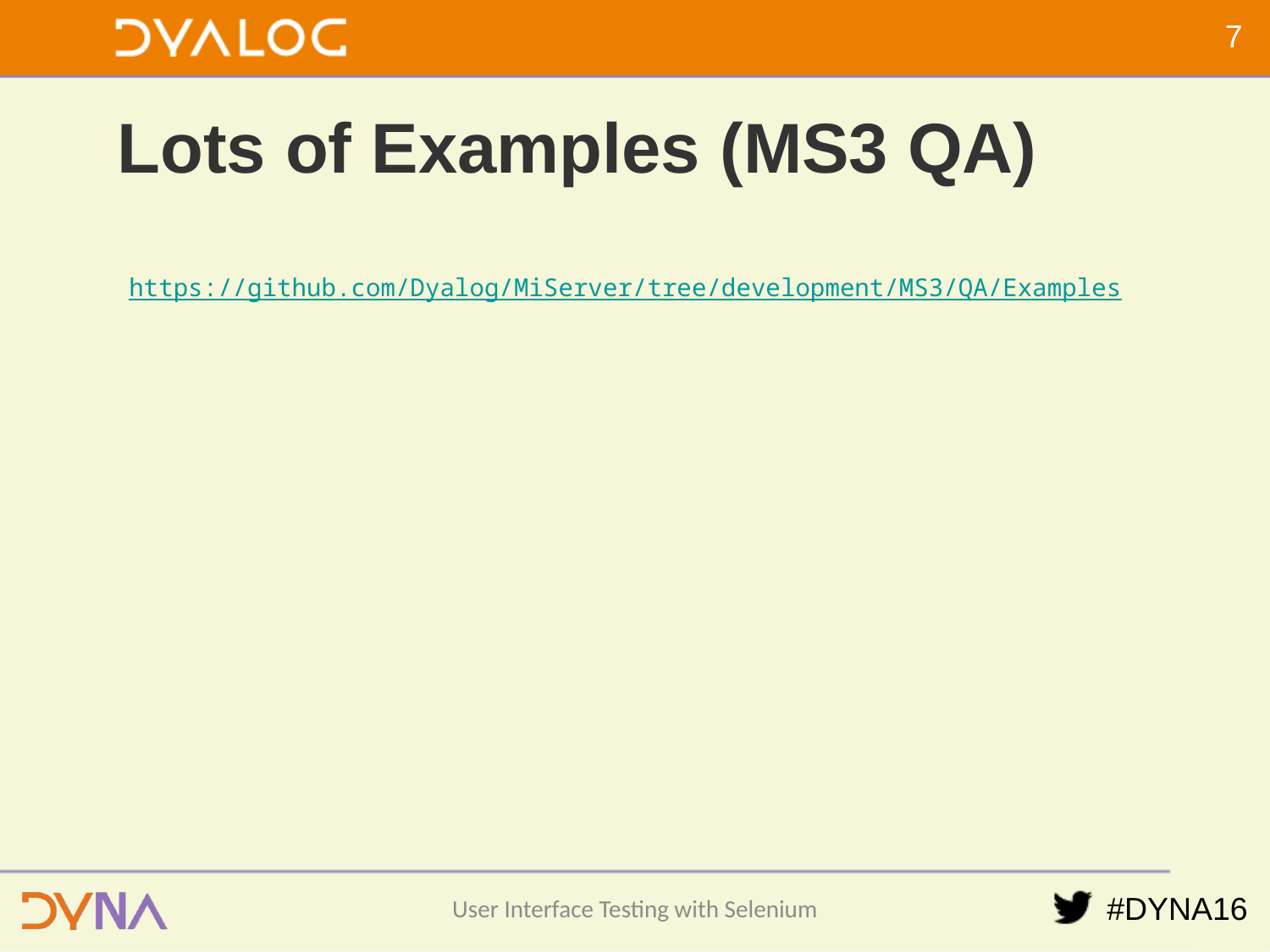

7
# Lots of Examples (MS3 QA)
https://github.com/Dyalog/MiServer/tree/development/MS3/QA/Examples

User Interface Testing with Selenium